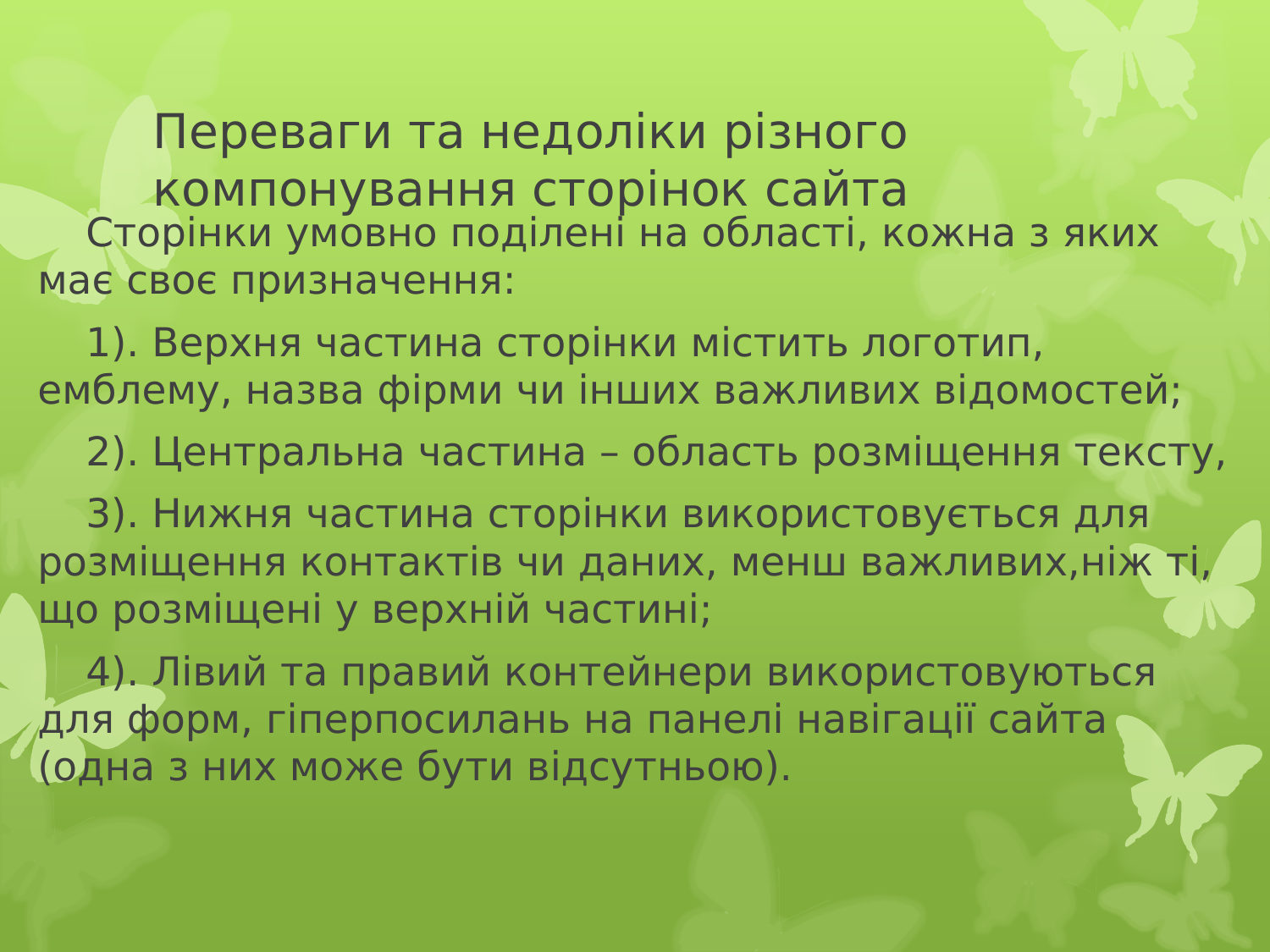

# Переваги та недоліки різного компонування сторінок сайта
Сторінки умовно поділені на області, кожна з яких має своє призначення:
1). Верхня частина сторінки містить логотип, емблему, назва фірми чи інших важливих відомостей;
2). Центральна частина – область розміщення тексту,
3). Нижня частина сторінки використовується для розміщення контактів чи даних, менш важливих,ніж ті, що розміщені у верхній частині;
4). Лівий та правий контейнери використовуються для форм, гіперпосилань на панелі навігації сайта (одна з них може бути відсутньою).